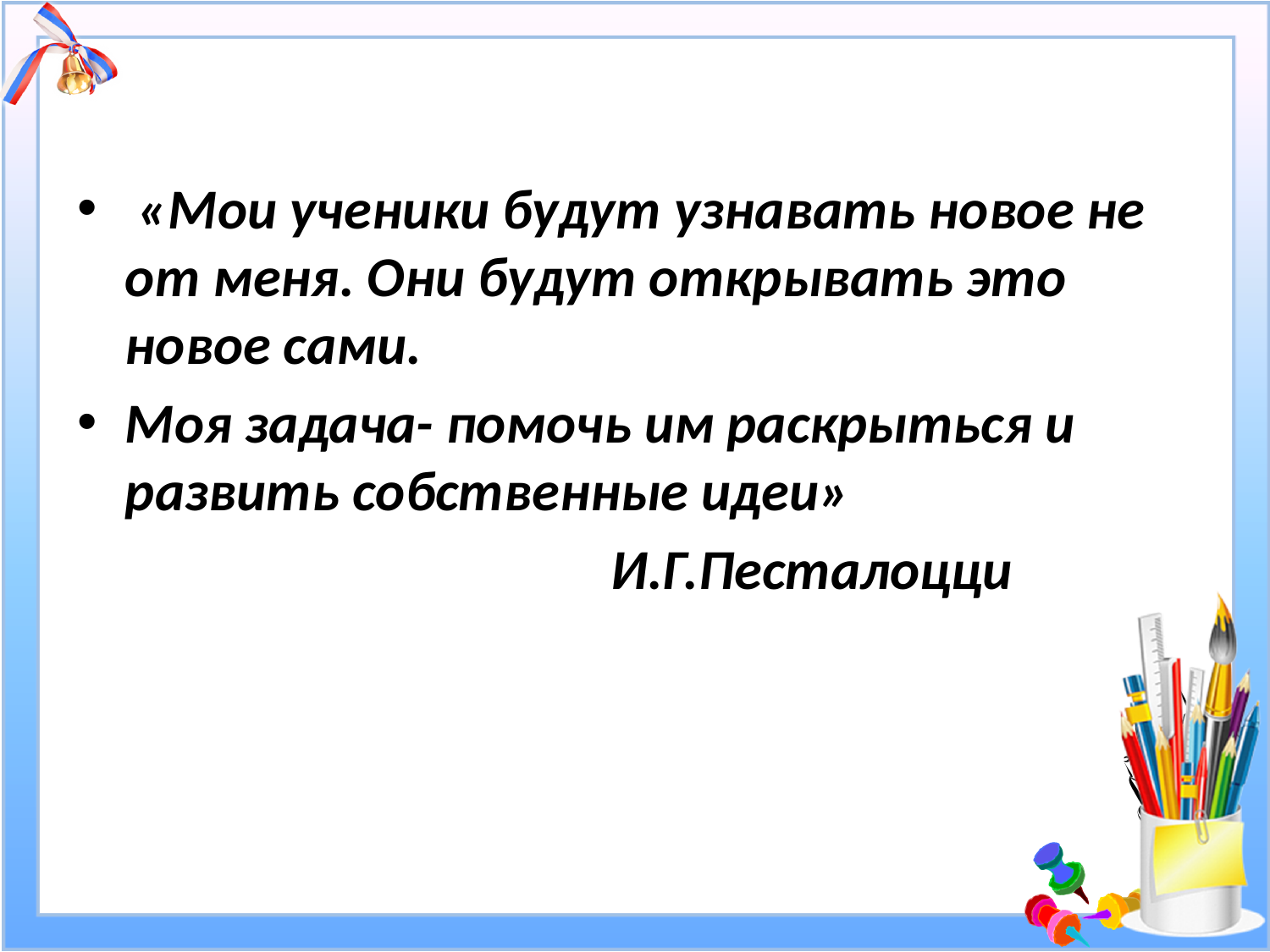

«Мои ученики будут узнавать новое не от меня. Они будут открывать это новое сами.
Моя задача- помочь им раскрыться и развить собственные идеи»
                                          И.Г.Песталоцци